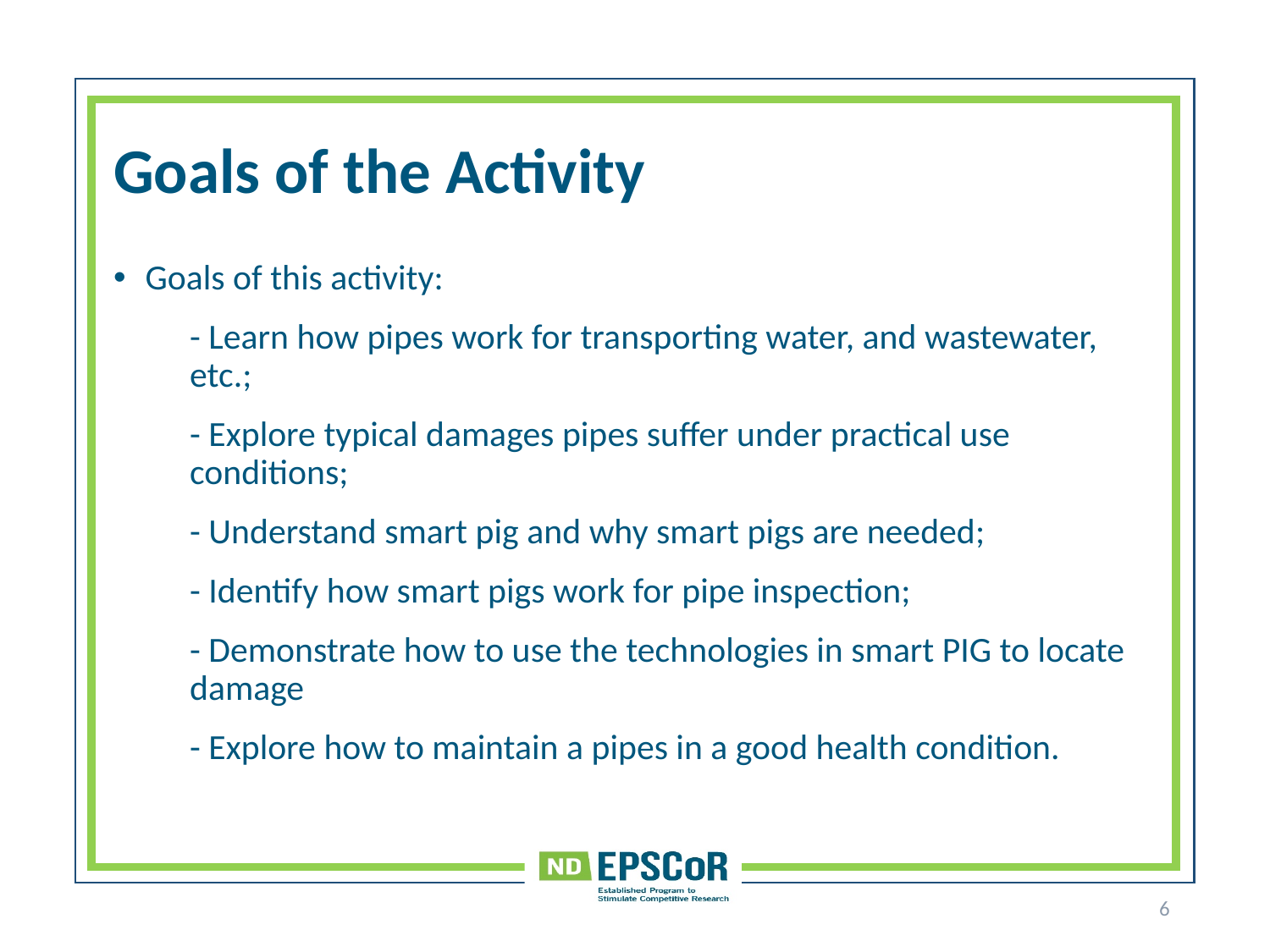

# Goals of the Activity
Goals of this activity:
- Learn how pipes work for transporting water, and wastewater, etc.;
- Explore typical damages pipes suffer under practical use conditions;
- Understand smart pig and why smart pigs are needed;
- Identify how smart pigs work for pipe inspection;
- Demonstrate how to use the technologies in smart PIG to locate damage
- Explore how to maintain a pipes in a good health condition.
6